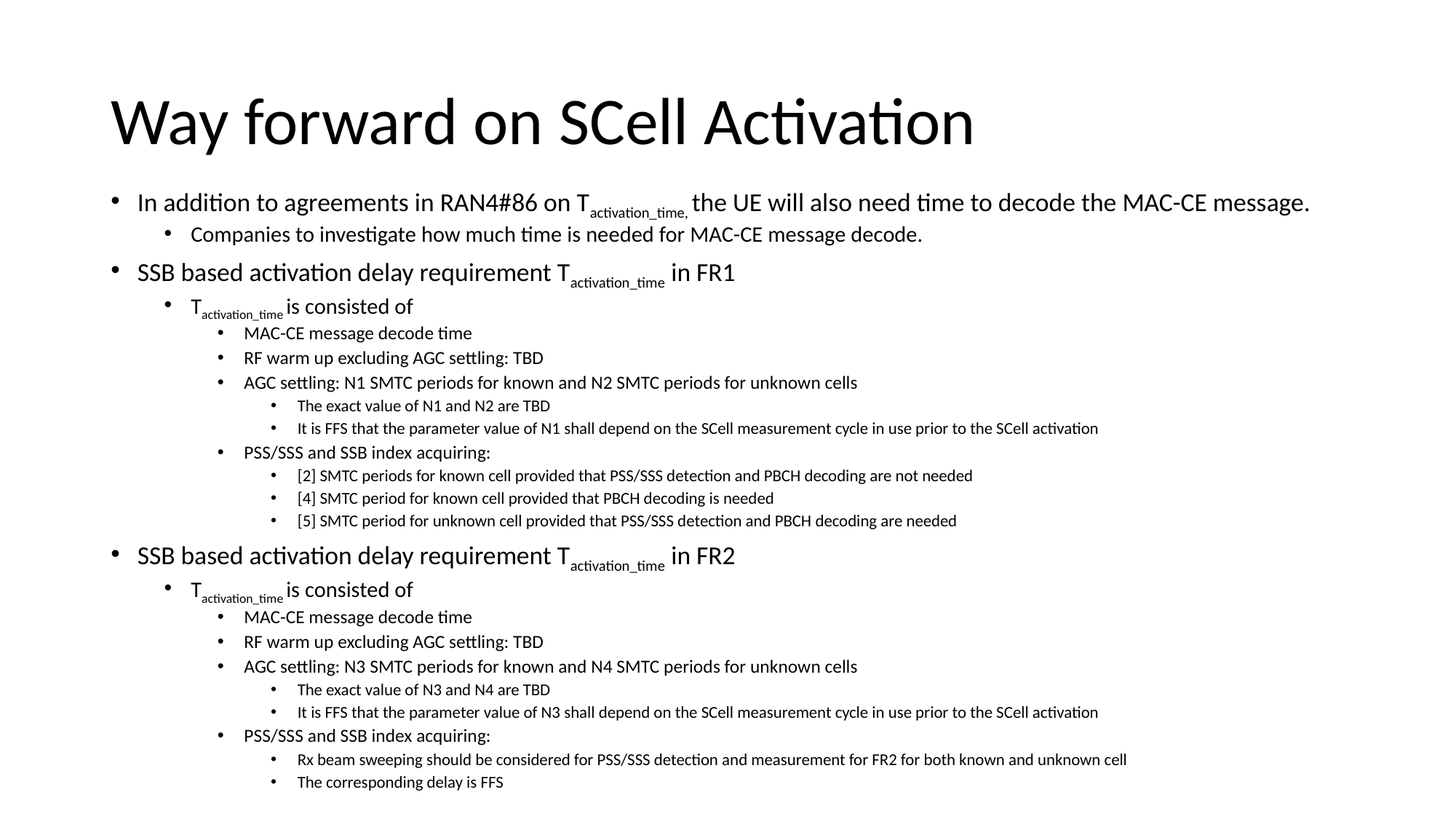

# Way forward on SCell Activation
In addition to agreements in RAN4#86 on Tactivation_time, the UE will also need time to decode the MAC-CE message.
Companies to investigate how much time is needed for MAC-CE message decode.
SSB based activation delay requirement Tactivation_time in FR1
Tactivation_time is consisted of
MAC-CE message decode time
RF warm up excluding AGC settling: TBD
AGC settling: N1 SMTC periods for known and N2 SMTC periods for unknown cells
The exact value of N1 and N2 are TBD
It is FFS that the parameter value of N1 shall depend on the SCell measurement cycle in use prior to the SCell activation
PSS/SSS and SSB index acquiring:
[2] SMTC periods for known cell provided that PSS/SSS detection and PBCH decoding are not needed
[4] SMTC period for known cell provided that PBCH decoding is needed
[5] SMTC period for unknown cell provided that PSS/SSS detection and PBCH decoding are needed
SSB based activation delay requirement Tactivation_time in FR2
Tactivation_time is consisted of
MAC-CE message decode time
RF warm up excluding AGC settling: TBD
AGC settling: N3 SMTC periods for known and N4 SMTC periods for unknown cells
The exact value of N3 and N4 are TBD
It is FFS that the parameter value of N3 shall depend on the SCell measurement cycle in use prior to the SCell activation
PSS/SSS and SSB index acquiring:
Rx beam sweeping should be considered for PSS/SSS detection and measurement for FR2 for both known and unknown cell
The corresponding delay is FFS